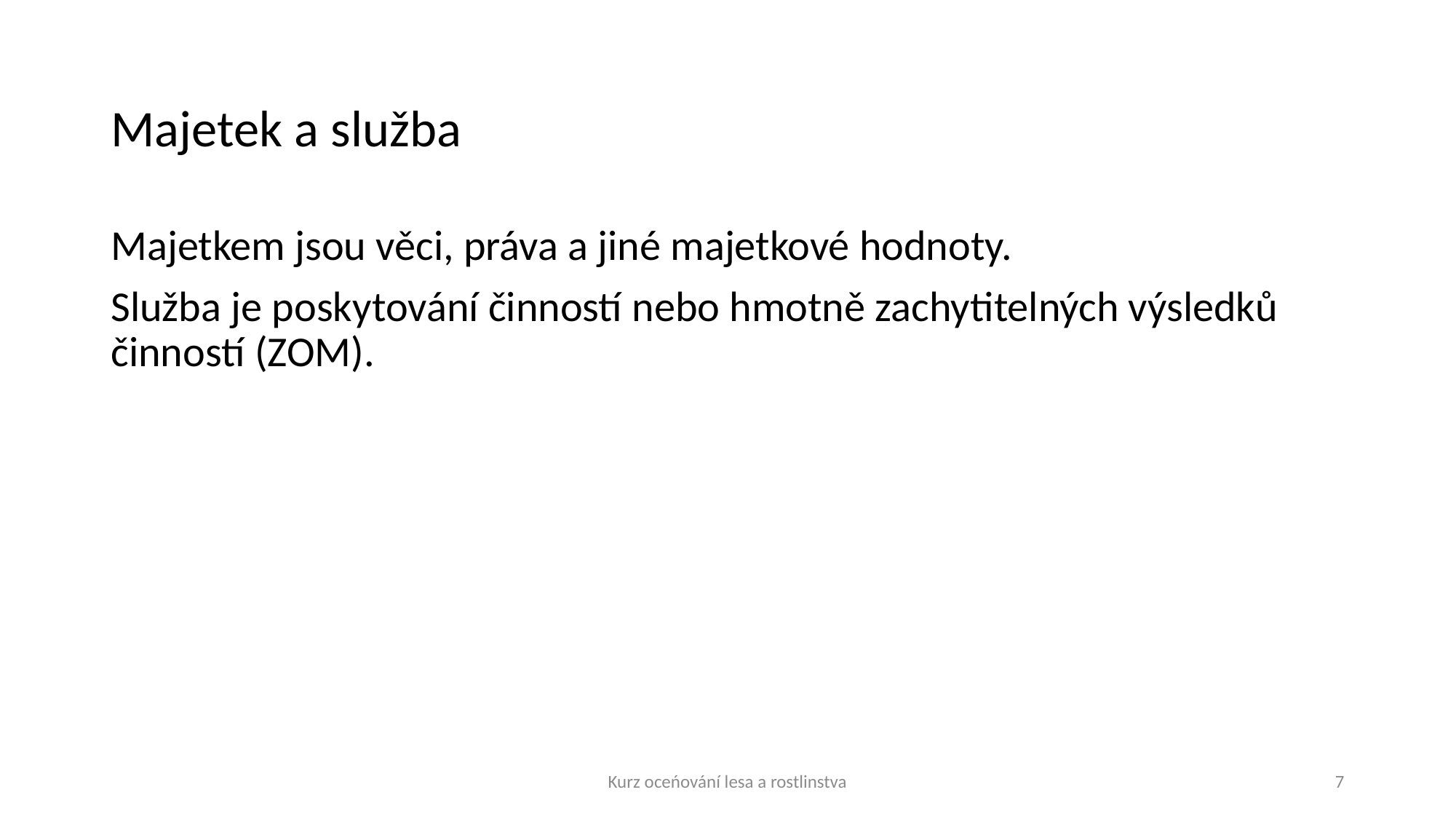

# Majetek a služba
Majetkem jsou věci, práva a jiné majetkové hodnoty.
Služba je poskytování činností nebo hmotně zachytitelných výsledků činností (ZOM).
Kurz oceńování lesa a rostlinstva
7